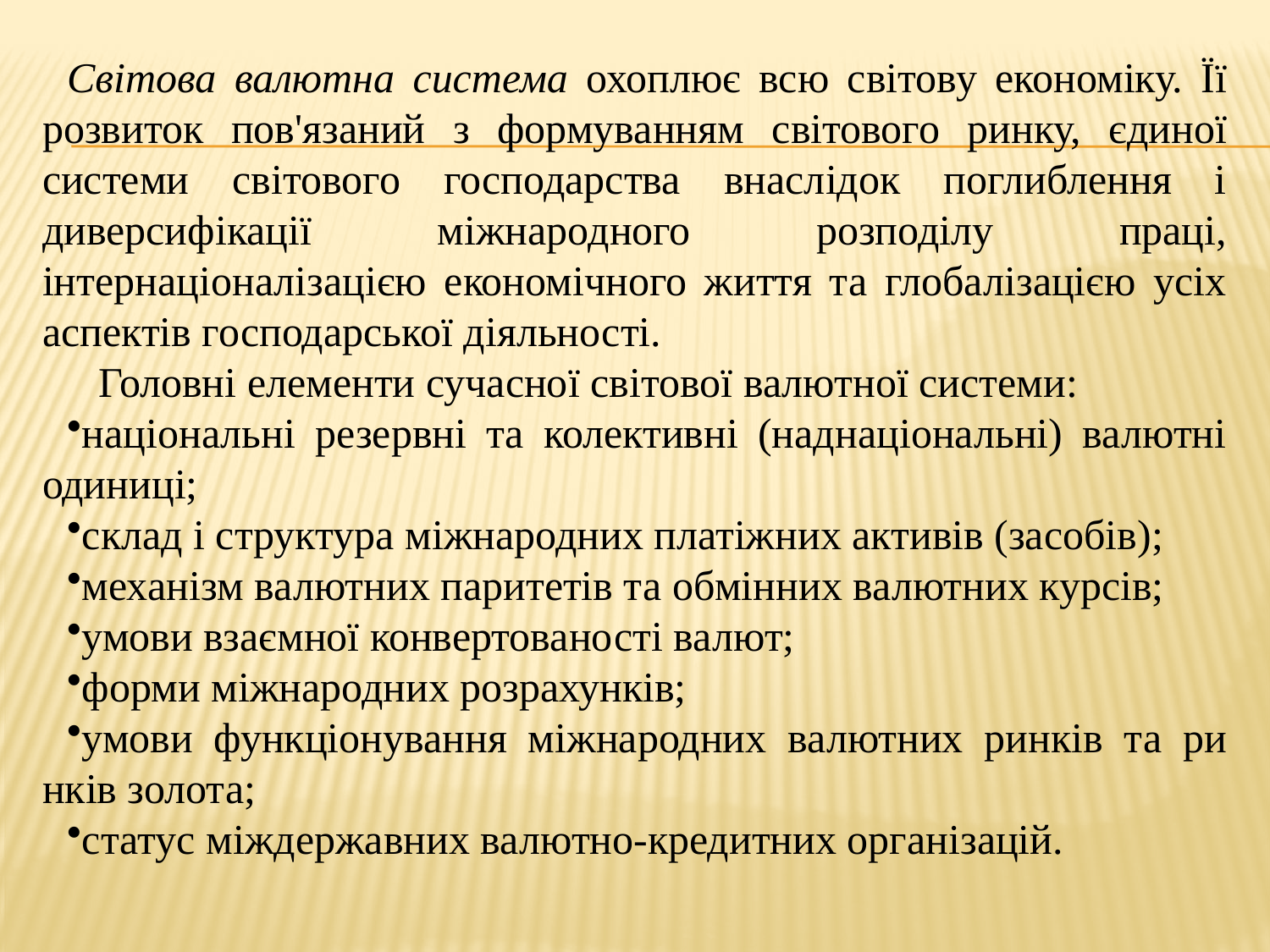

Світова валютна система охоплює всю світову економіку. Її розвиток пов'язаний з формуванням світового ринку, єдиної системи світового господарства внаслідок поглиблення і диверсифікації міжнародного розподілу праці, інтернаціоналізацією економічного життя та глобалізацією усіх аспектів господарської діяльності.
   Головні елементи сучасної світової валютної системи:
національні резервні та колективні (наднаціональні) валютні одиниці;
склад і структура міжнародних платіжних активів (засобів);
механізм валютних паритетів та обмінних валютних курсів;
умови взаємної конвертованості валют;
форми міжнародних розрахунків;
умови функціонування міжнародних валютних ринків та ри­нків золота;
статус міждержавних валютно-кредитних організацій.